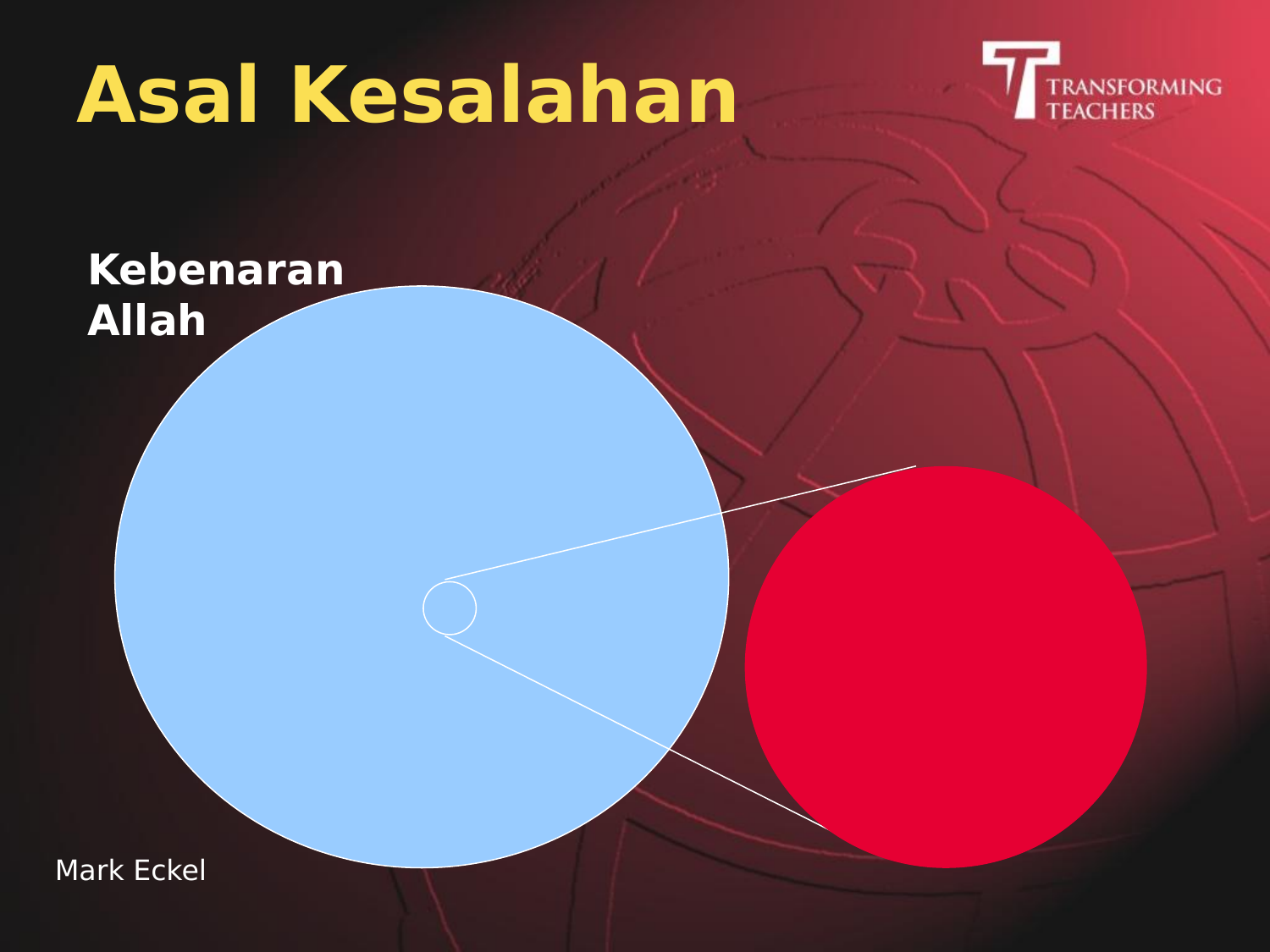

# Asal Kesalahan
Kebenaran Allah

Mark Eckel